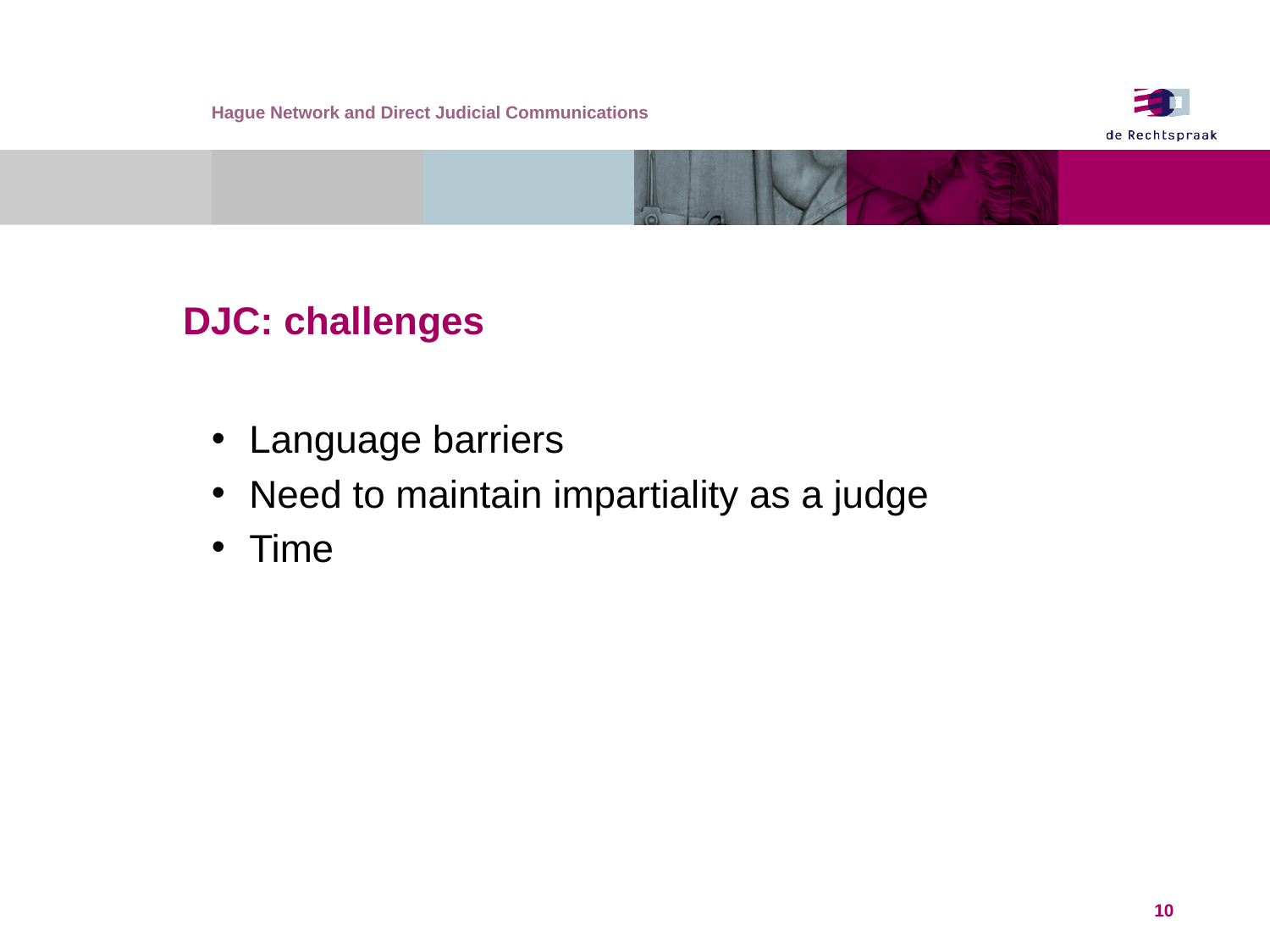

Hague Network and Direct Judicial Communications

# DJC: challenges
Language barriers
Need to maintain impartiality as a judge
Time
10